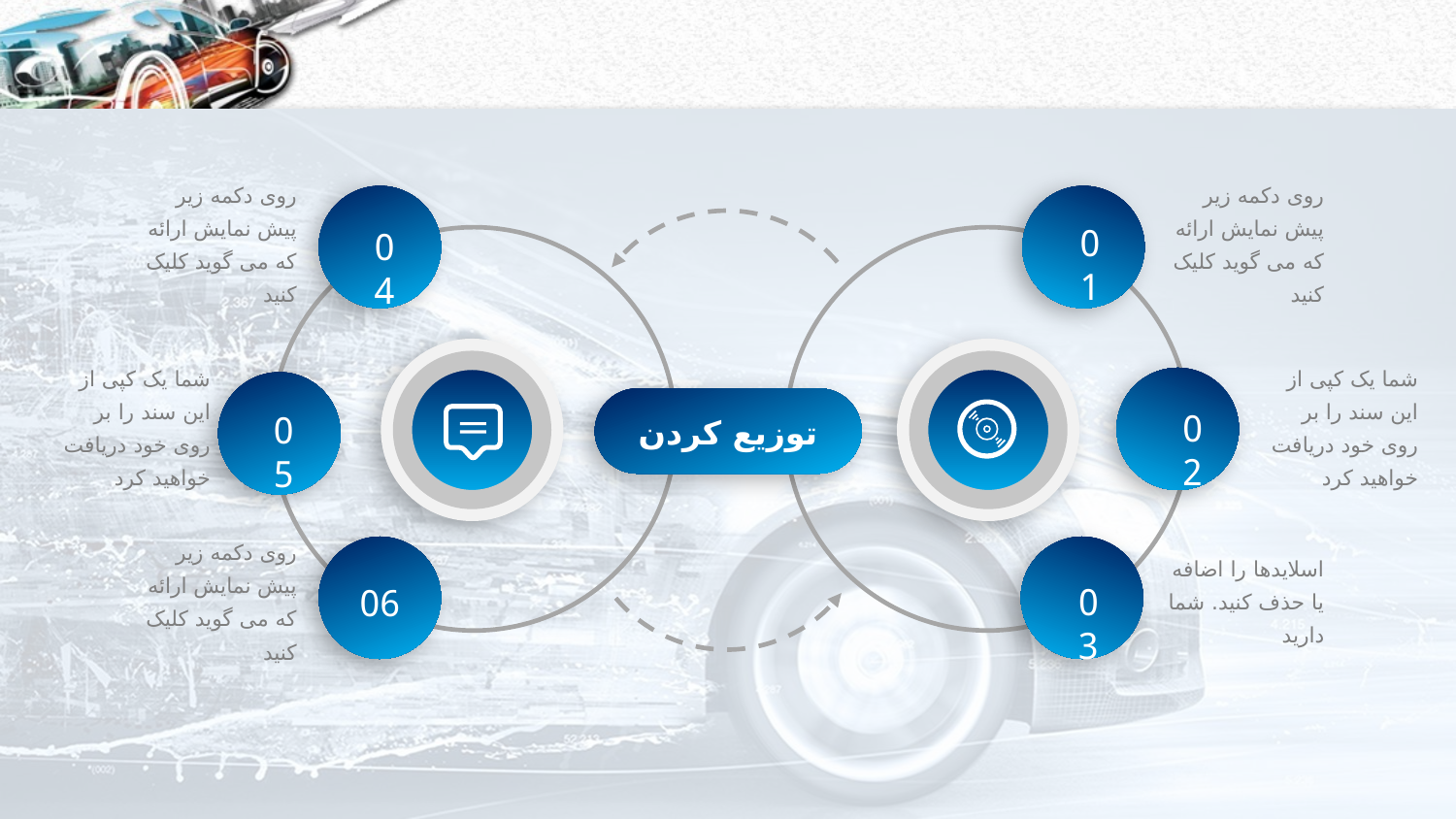

#
روی دکمه زیر پیش نمایش ارائه که می گوید کلیک کنید
روی دکمه زیر پیش نمایش ارائه که می گوید کلیک کنید

04

01

شما یک کپی از این سند را بر روی خود دریافت خواهید کرد

02

05
شما یک کپی از این سند را بر روی خود دریافت خواهید کرد

توزیع کردن

روی دکمه زیر پیش نمایش ارائه که می گوید کلیک کنید

06

03
اسلایدها را اضافه یا حذف کنید. شما دارید